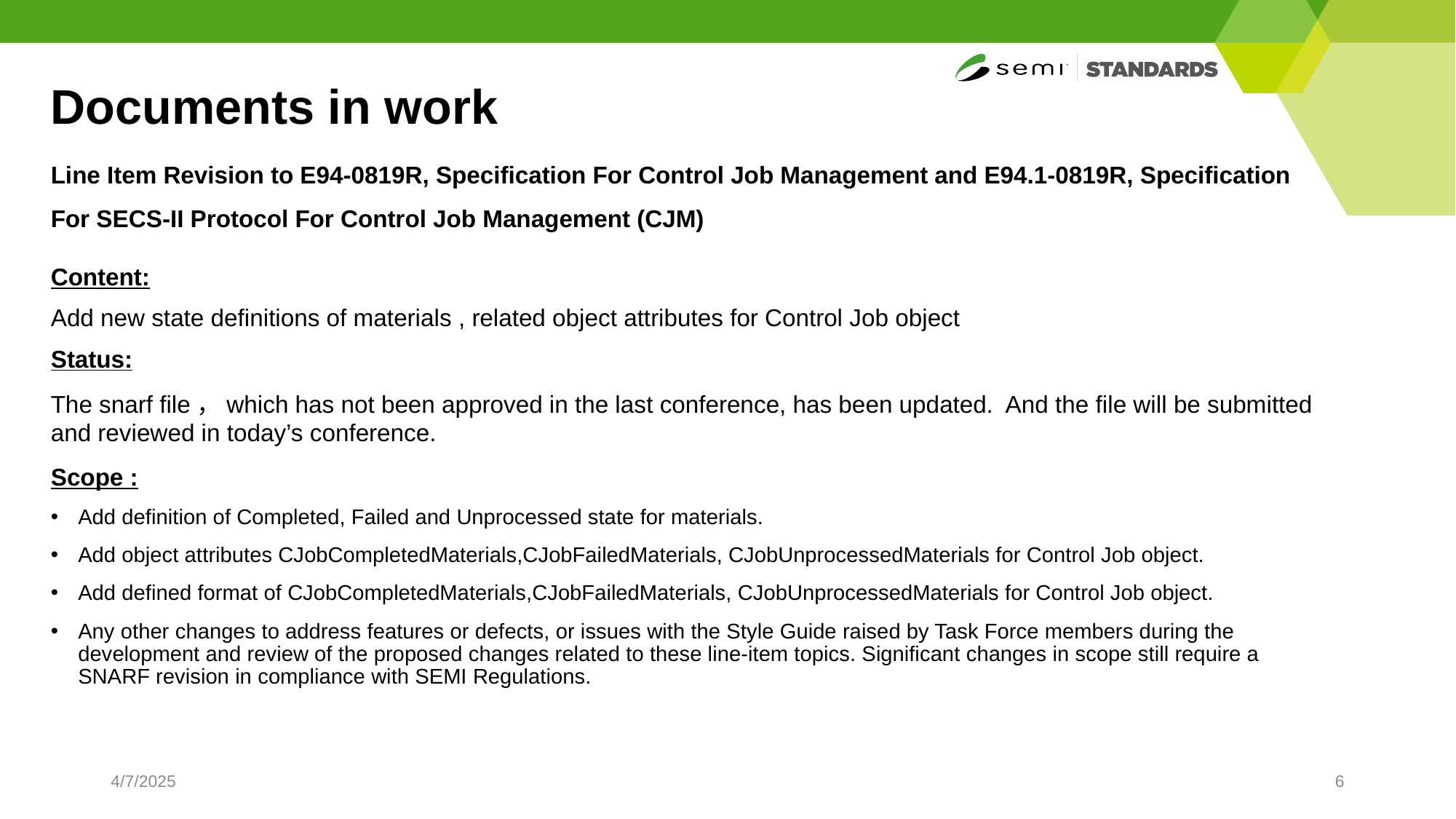

# Documents in work
Line Item Revision to E94-0819R, Specification For Control Job Management and E94.1-0819R, Specification For SECS-II Protocol For Control Job Management (CJM)
Content:
Add new state definitions of materials , related object attributes for Control Job object
Status:
The snarf file，which has not been approved in the last conference, has been updated.  And the file will be submitted and reviewed in today’s conference.
Scope :
Add definition of Completed, Failed and Unprocessed state for materials.
Add object attributes CJobCompletedMaterials,CJobFailedMaterials, CJobUnprocessedMaterials for Control Job object.
Add defined format of CJobCompletedMaterials,CJobFailedMaterials, CJobUnprocessedMaterials for Control Job object.
Any other changes to address features or defects, or issues with the Style Guide raised by Task Force members during the development and review of the proposed changes related to these line-item topics. Significant changes in scope still require a SNARF revision in compliance with SEMI Regulations.

4/7/2025
6